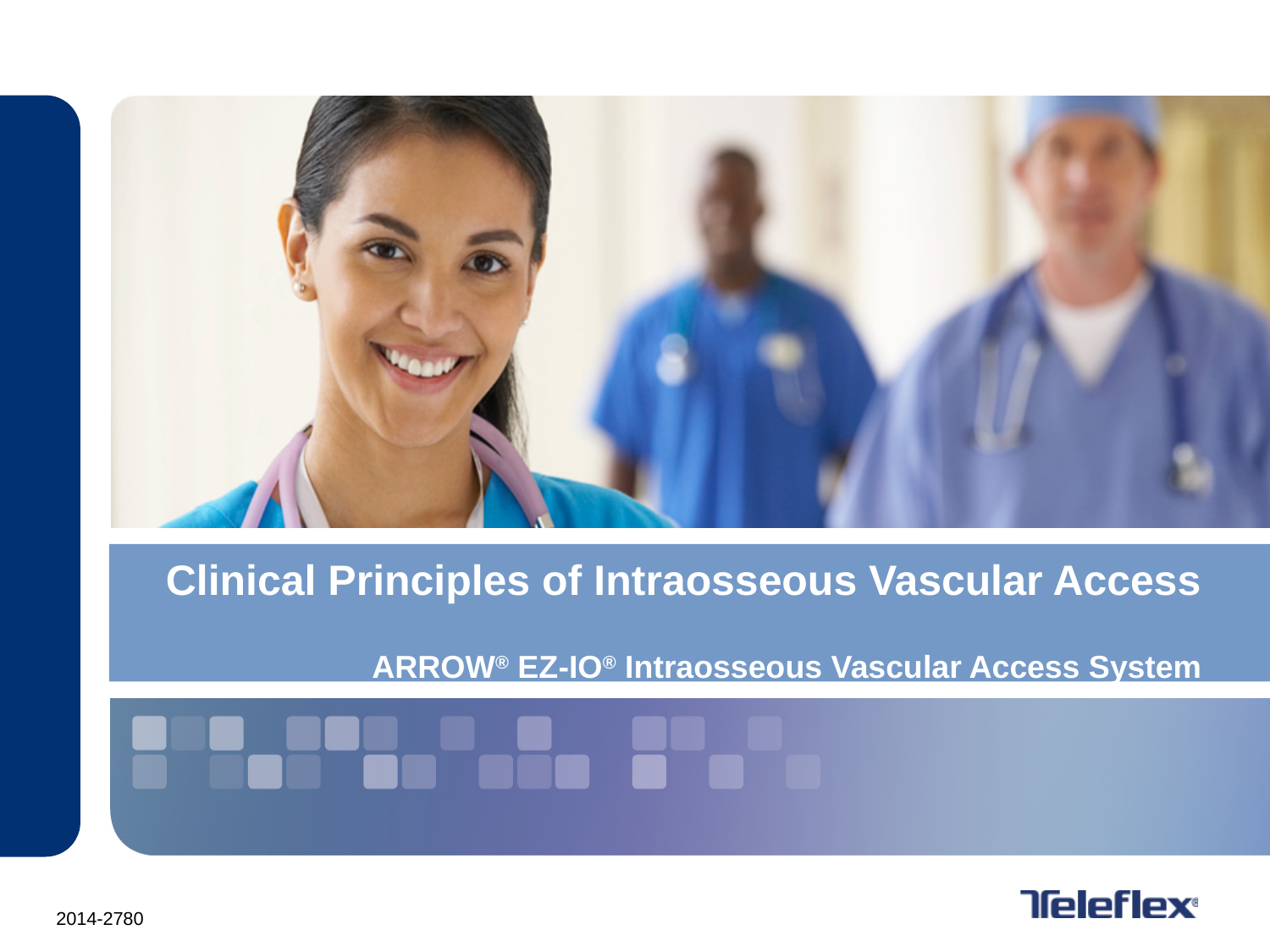

# Clinical Principles of Intraosseous Vascular Access ARROW® EZ-IO® Intraosseous Vascular Access System